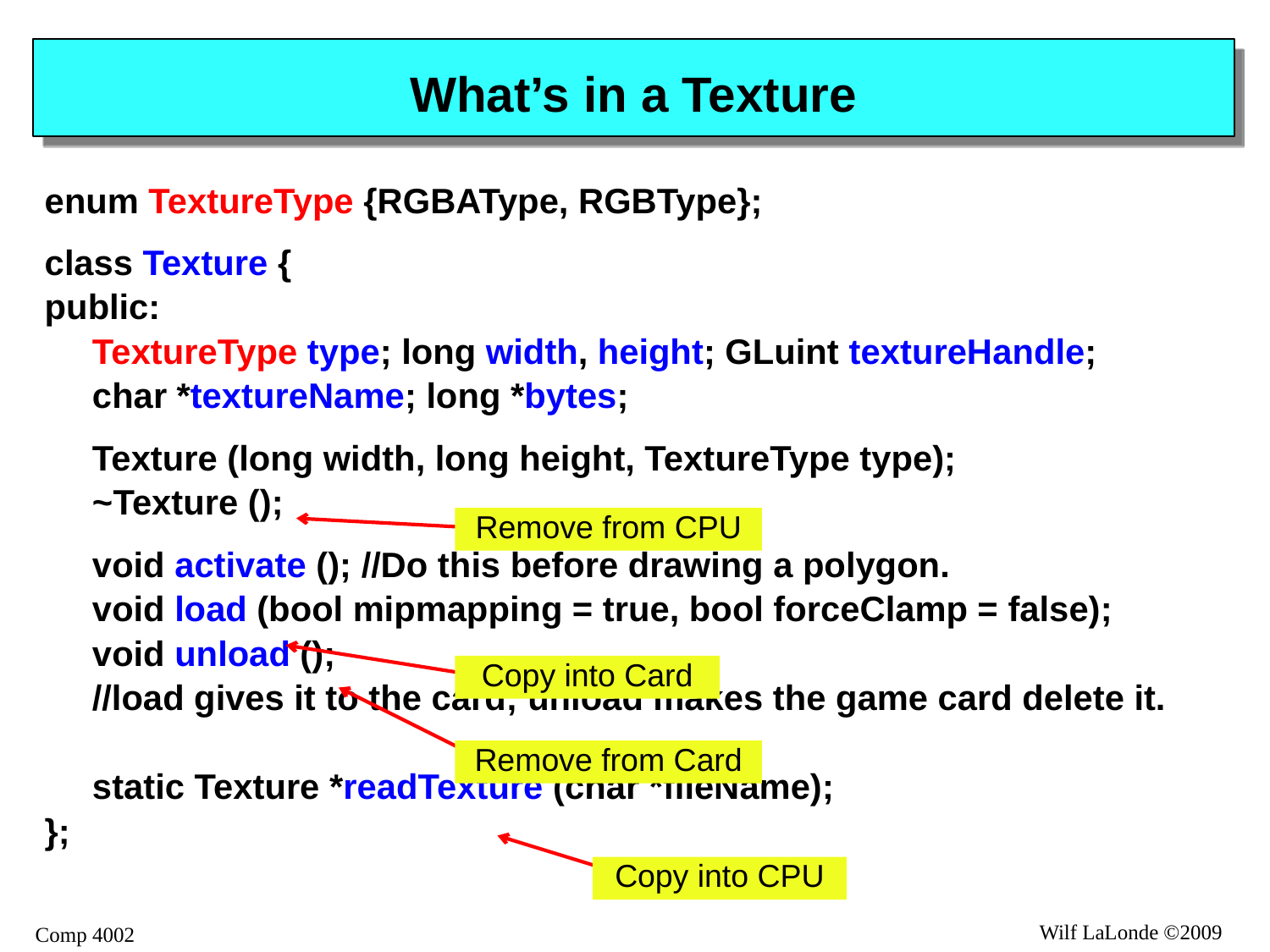

# What’s in a Texture
enum TextureType {RGBAType, RGBType};

class Texture {
public:
	TextureType type; long width, height; GLuint textureHandle;
	char *textureName; long *bytes;

	Texture (long width, long height, TextureType type);
	~Texture ();

	void activate (); //Do this before drawing a polygon.
	void load (bool mipmapping = true, bool forceClamp = false);
	void unload ();
	//load gives it to the card; unload makes the game card delete it.

	static Texture *readTexture (char *fileName);
};
Remove from CPU
Copy into Card
Remove from Card
Copy into CPU